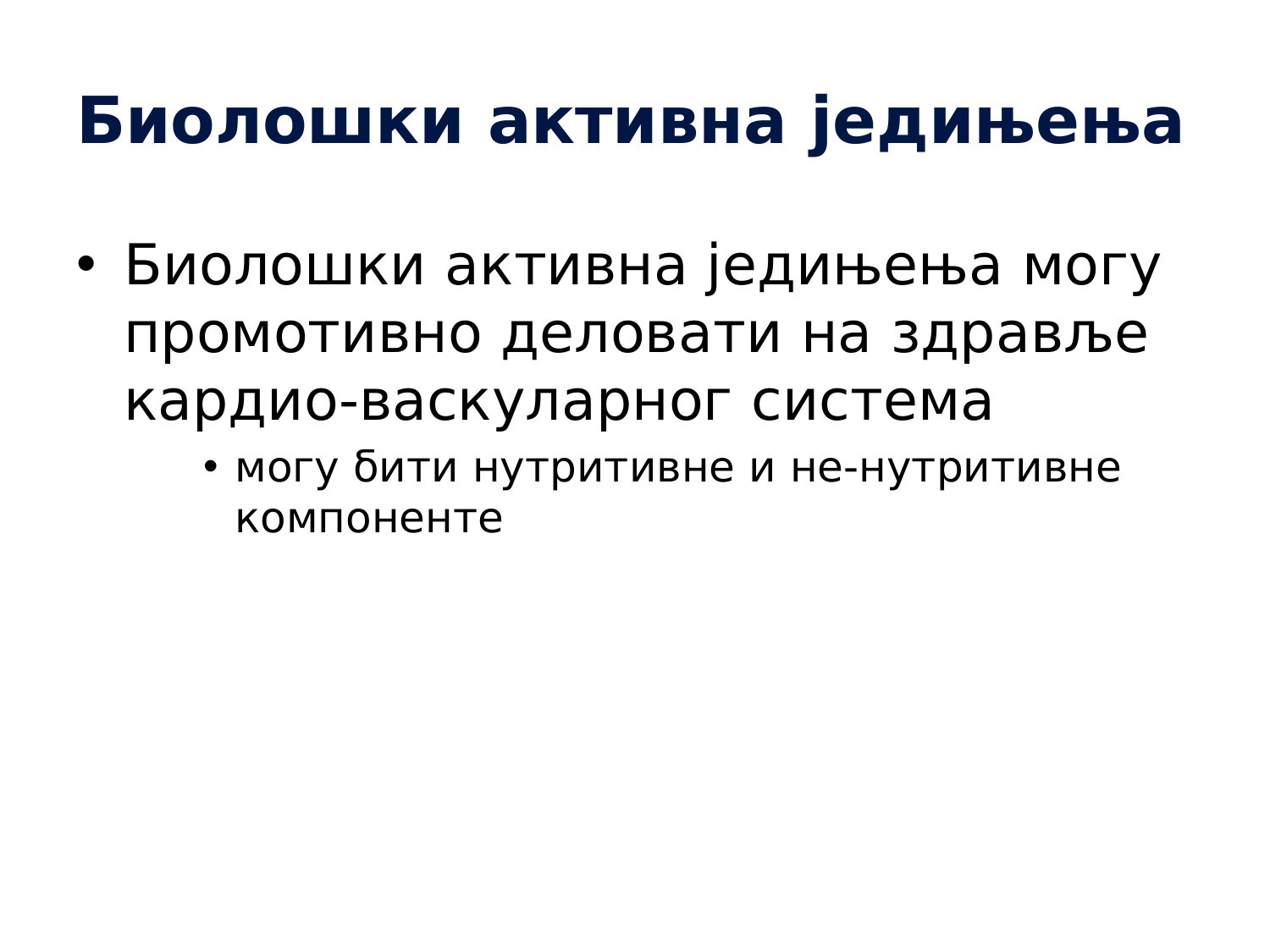

# Биолошки активна једињења
Биолошки активна једињења могу промотивно деловати на здравље кардио-васкуларног система
могу бити нутритивне и не-нутритивне компоненте